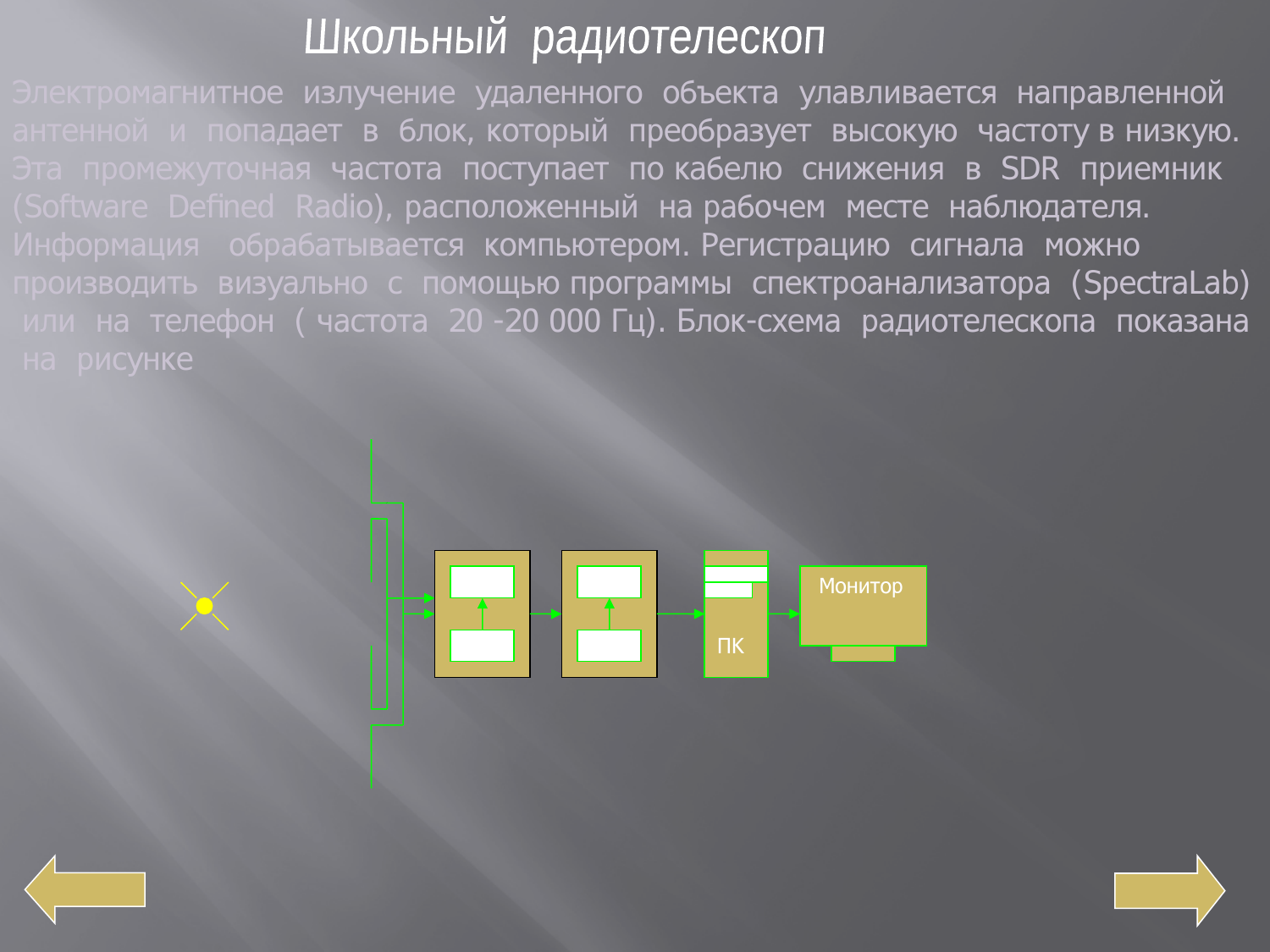

Школьный  радиотелескоп
Электромагнитное  излучение  удаленного  объекта  улавливается  направленной  антенной  и  попадает  в  блок, который  преобразует  высокую  частоту в низкую.
Эта  промежуточная  частота  поступает  по кабелю  снижения  в  SDR  приемник
(Software  Defined  Radio), расположенный  на рабочем  месте  наблюдателя. Информация   обрабатывается  компьютером. Регистрацию  сигнала  можно  производить  визуально  с  помощью программы  спектроанализатора  (SpectraLab)  или  на  телефон  ( частота  20 -20 000 Гц). Блок-схема  радиотелескопа  показана  на  рисунке

ПК

 Монитор

К Г
К Г